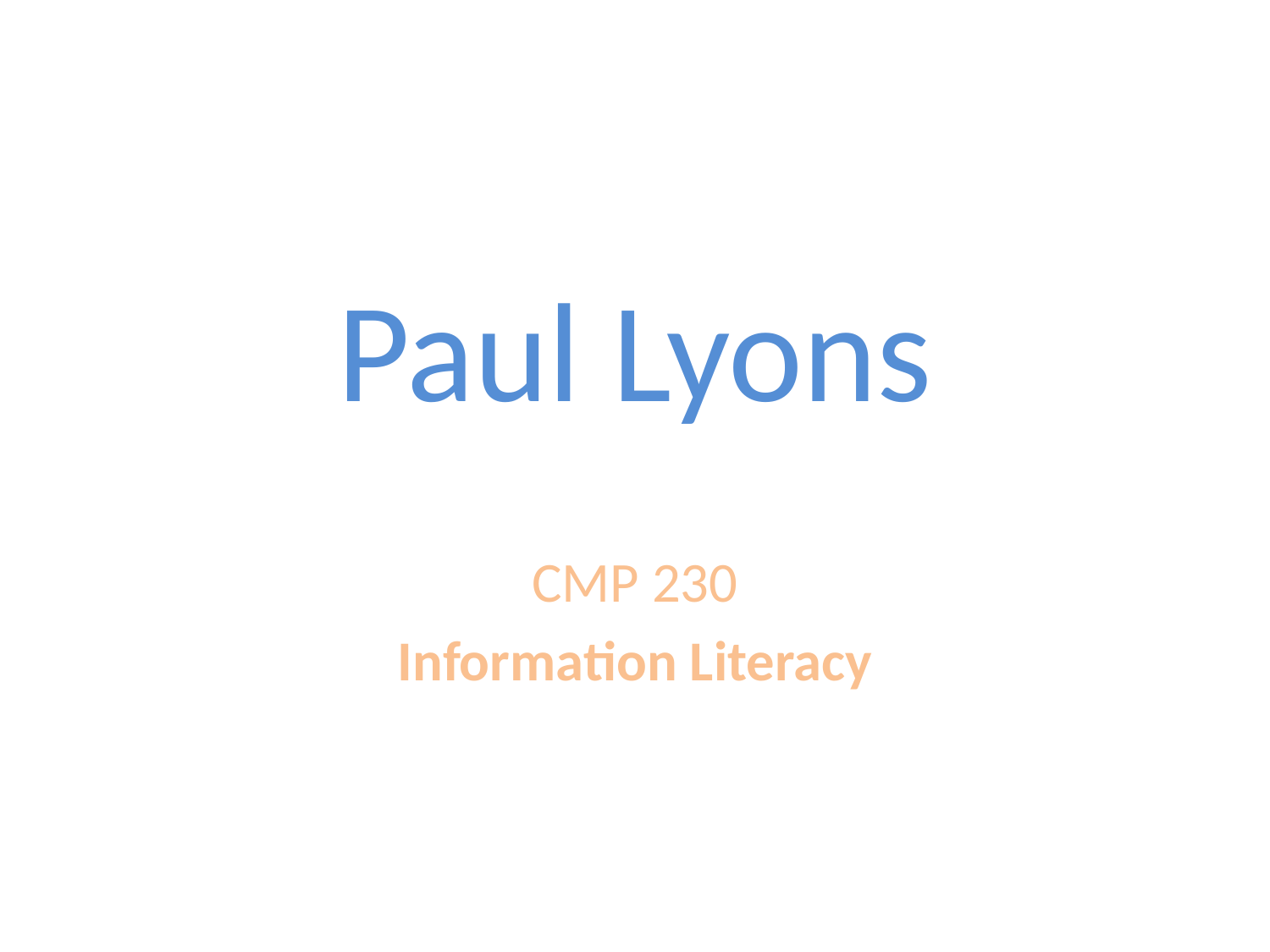

# Paul Lyons
CMP 230
Information Literacy